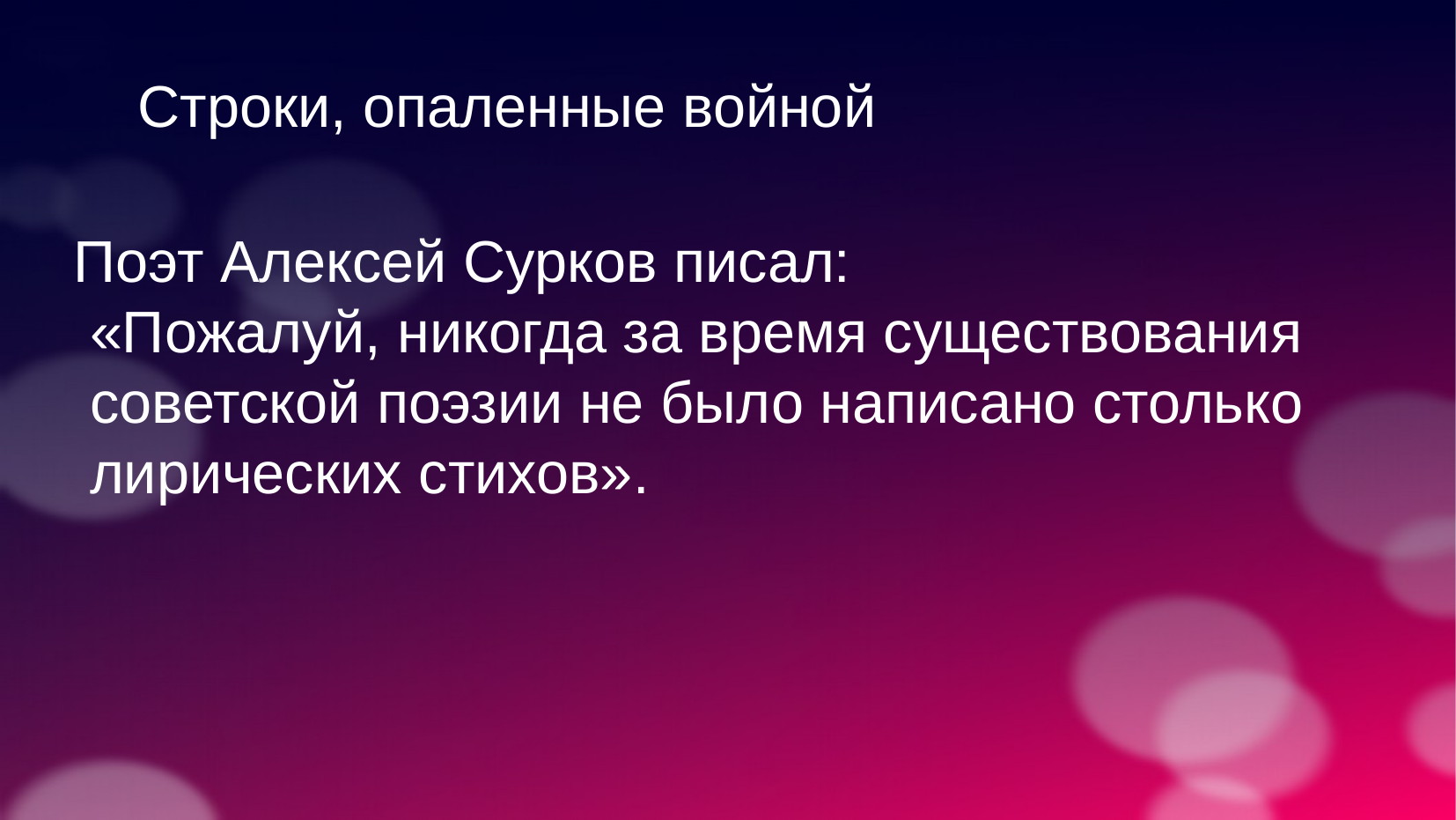

Строки, опаленные войной

Поэт Алексей Сурков писал:
 «Пожалуй, никогда за время существования
 советской поэзии не было написано столько
 лирических стихов».